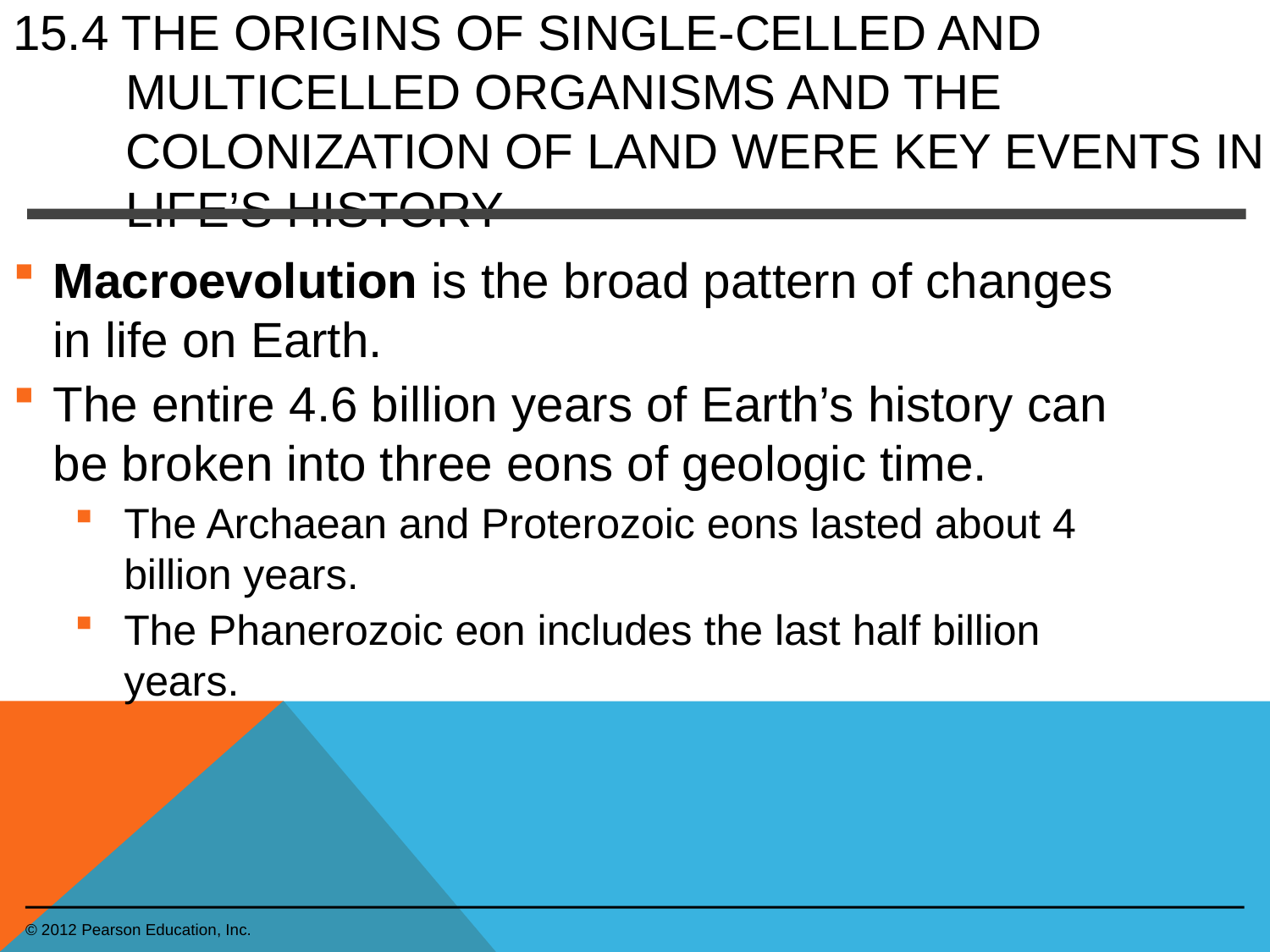

0
15.4 The origins of single-celled and multicelled organisms and the colonization of land were key events in life’s history

Macroevolution is the broad pattern of changes in life on Earth.
The entire 4.6 billion years of Earth’s history can be broken into three eons of geologic time.
The Archaean and Proterozoic eons lasted about 4 billion years.
The Phanerozoic eon includes the last half billion years.

© 2012 Pearson Education, Inc.